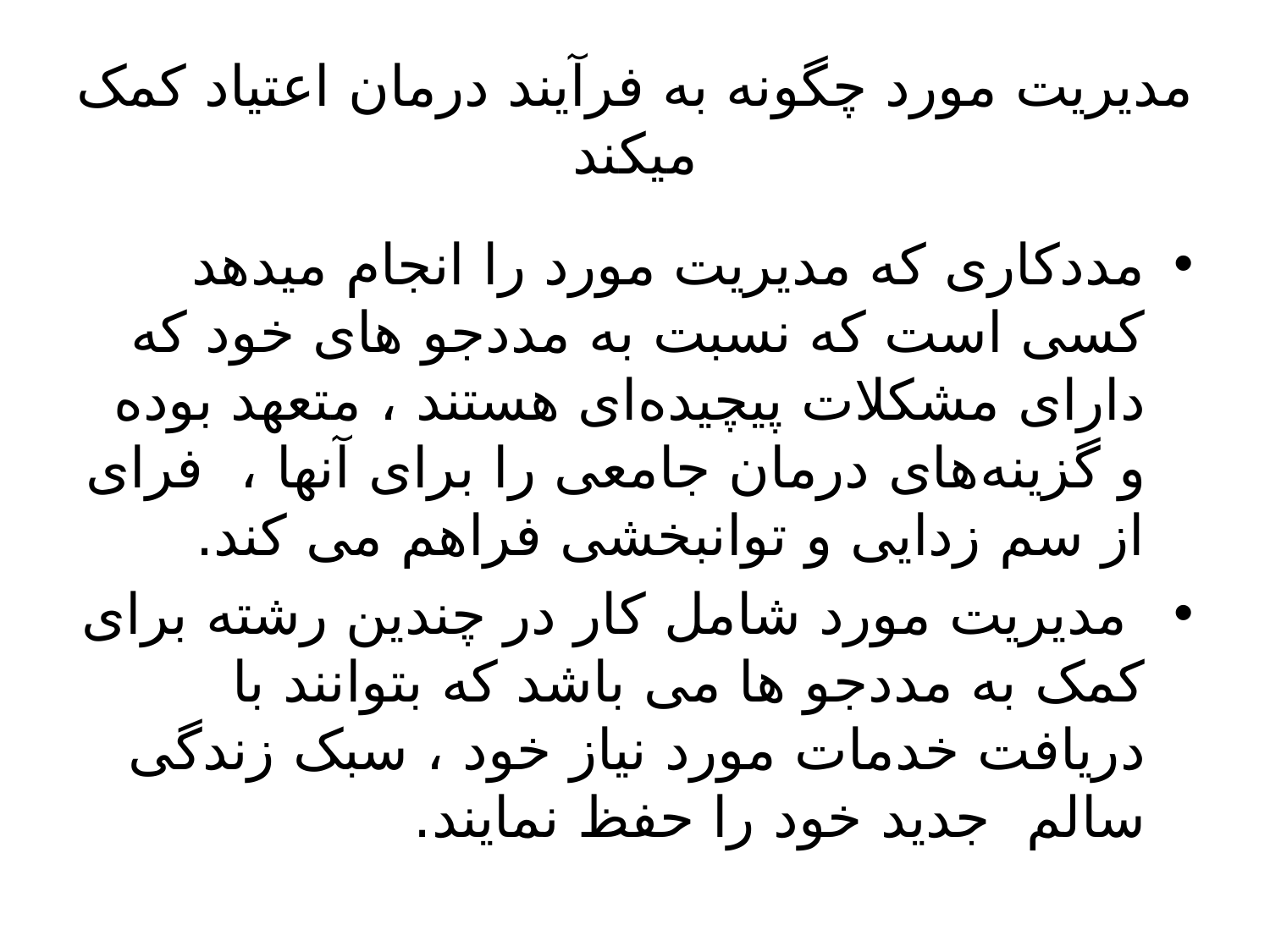

# مدیریت مورد چگونه به فرآیند درمان اعتیاد کمک میکند
مددکاری که مدیریت مورد را انجام میدهد کسی است که نسبت به مددجو های خود که دارای مشکلات پیچیده‌ای هستند ، متعهد بوده و گزینه‌های درمان جامعی را برای آنها ،  فرای از سم زدایی و توانبخشی فراهم می کند.
 مدیریت مورد شامل کار در چندین رشته برای کمک به مددجو ها می باشد که بتوانند با دریافت خدمات مورد نیاز خود ، سبک زندگی سالم  جدید خود را حفظ نمایند.